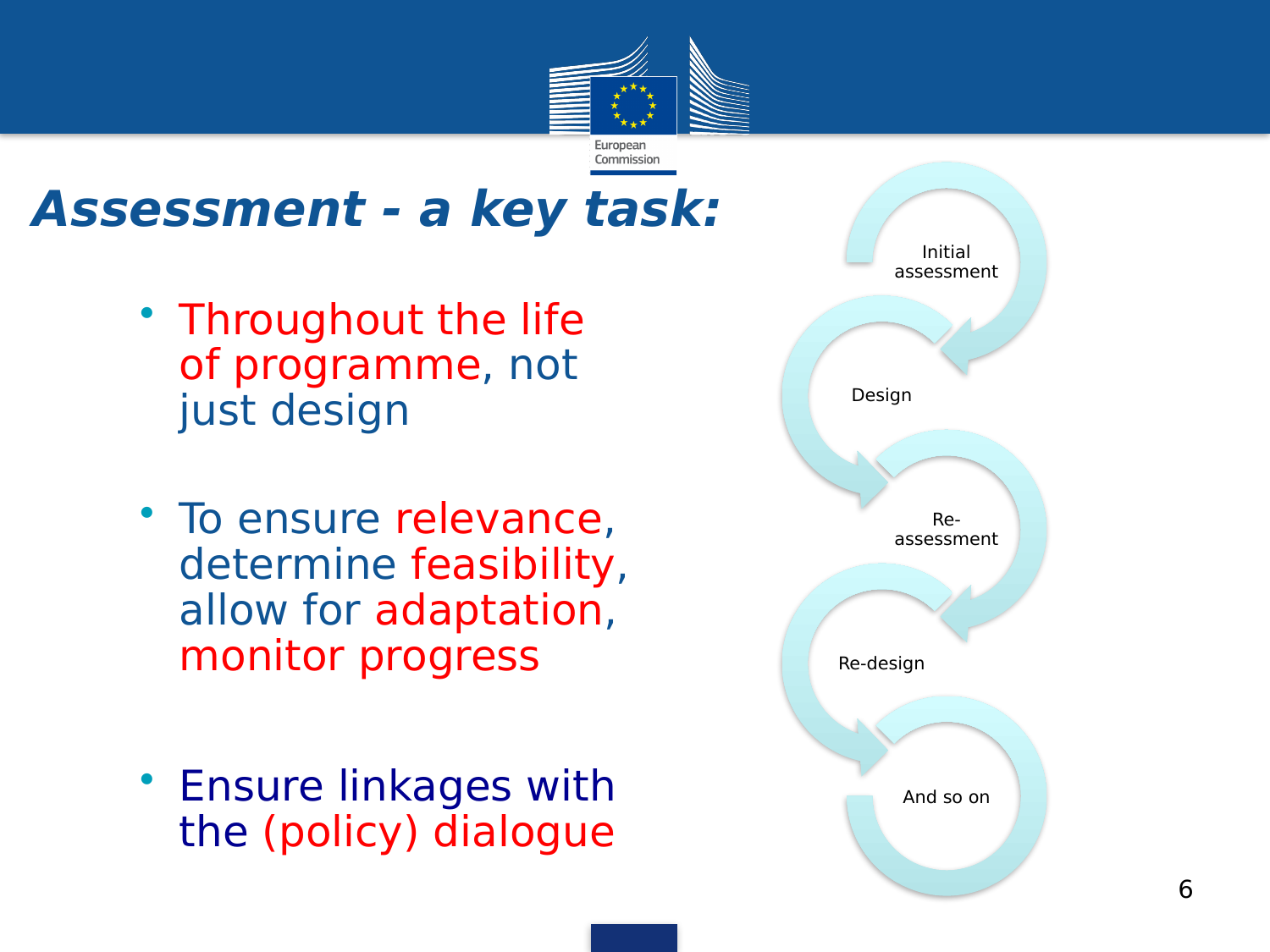

# Assessment - a key task:
Initial assessment
Design
Re-assessment
Re-design
And so on
Throughout the life of programme, not just design

To ensure relevance, determine feasibility, allow for adaptation, monitor progress

Ensure linkages with the (policy) dialogue

6